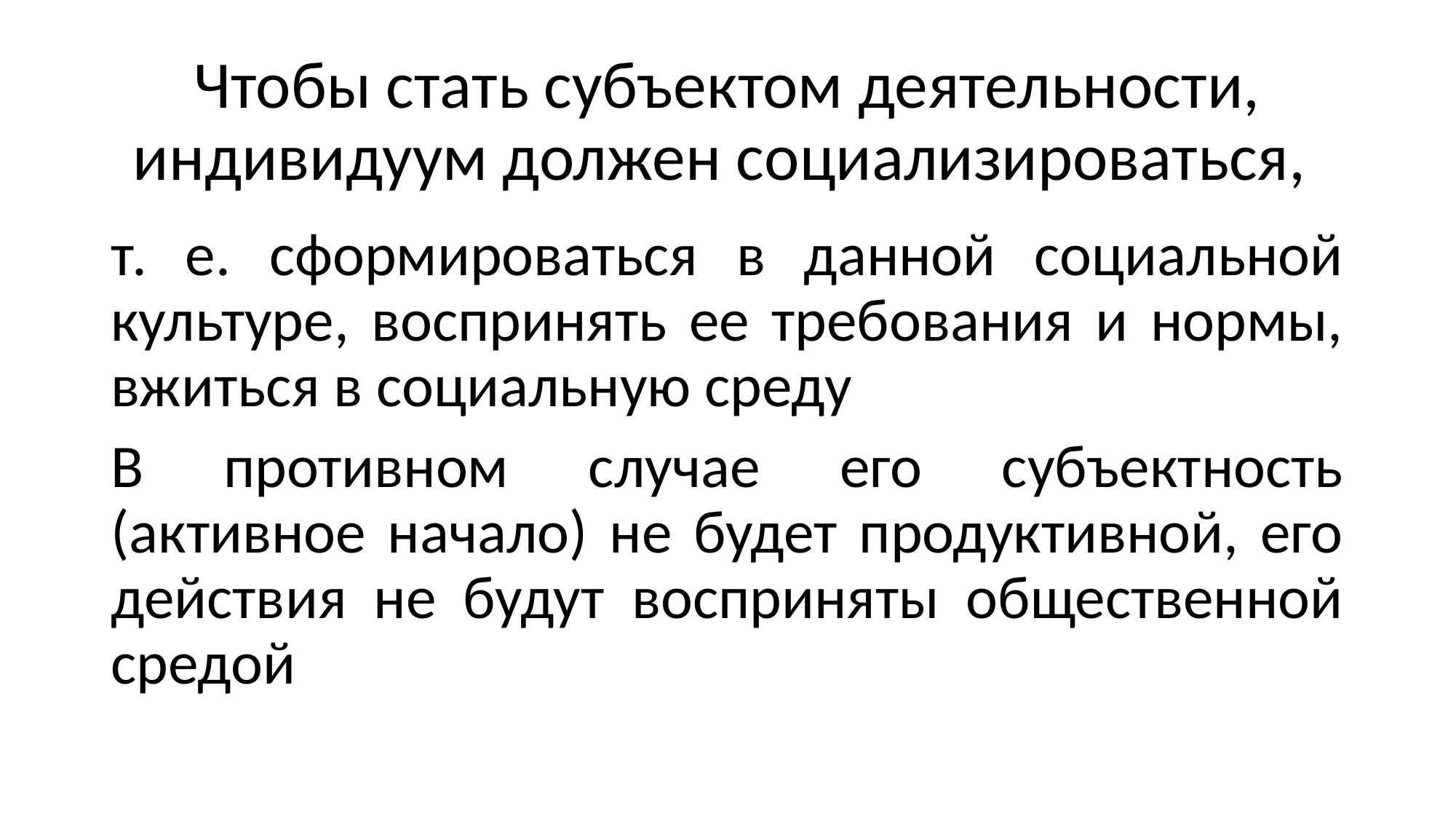

# Чтобы стать субъектом деятельности, индивидуум должен социализироваться,
т. е. сформироваться в данной социальной культуре, воспринять ее требования и нормы, вжиться в социальную среду
В противном случае его субъектность (активное начало) не будет продуктивной, его действия не будут восприняты общественной средой